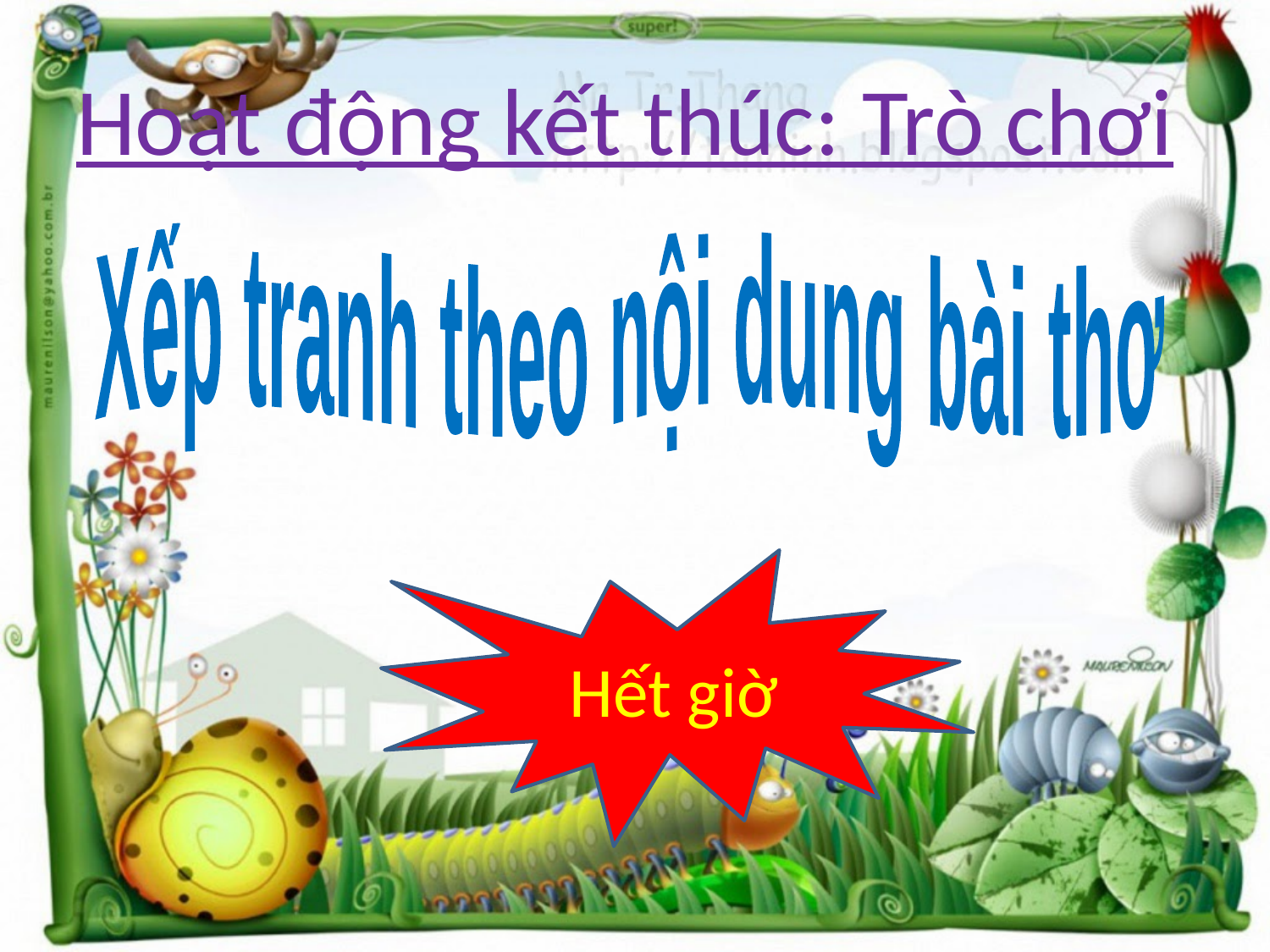

# Hoạt động kết thúc: Trò chơi

Xếp tranh theo nội dung bài thơ
Hết giờ